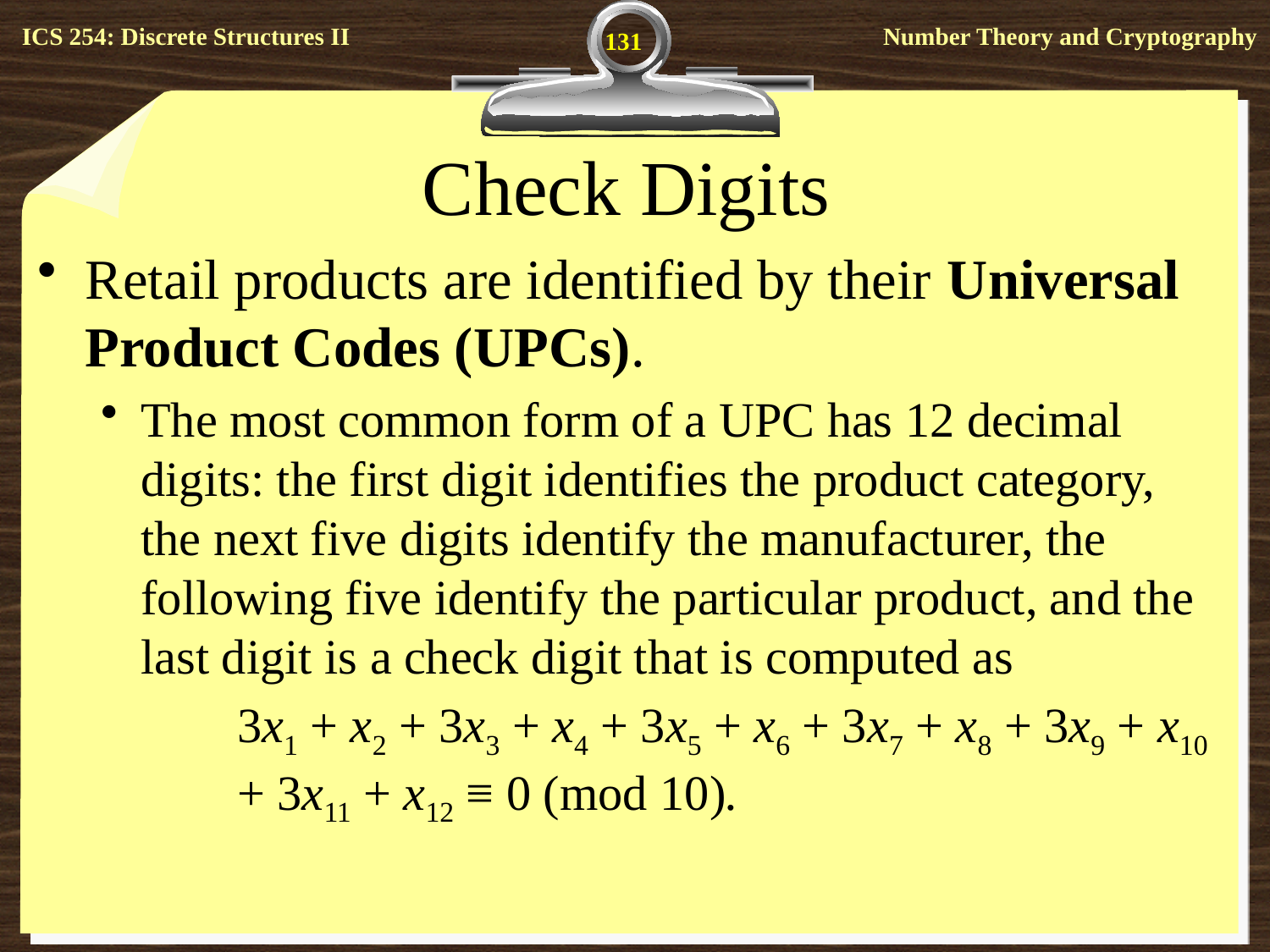

131
# Check Digits
Retail products are identified by their Universal Product Codes (UPCs).
The most common form of a UPC has 12 decimal digits: the first digit identifies the product category, the next five digits identify the manufacturer, the following five identify the particular product, and the last digit is a check digit that is computed as
	3x1 + x2 + 3x3 + x4 + 3x5 + x6 + 3x7 + x8 + 3x9 + x10 + 3x11 + x12 ≡ 0 (mod 10).